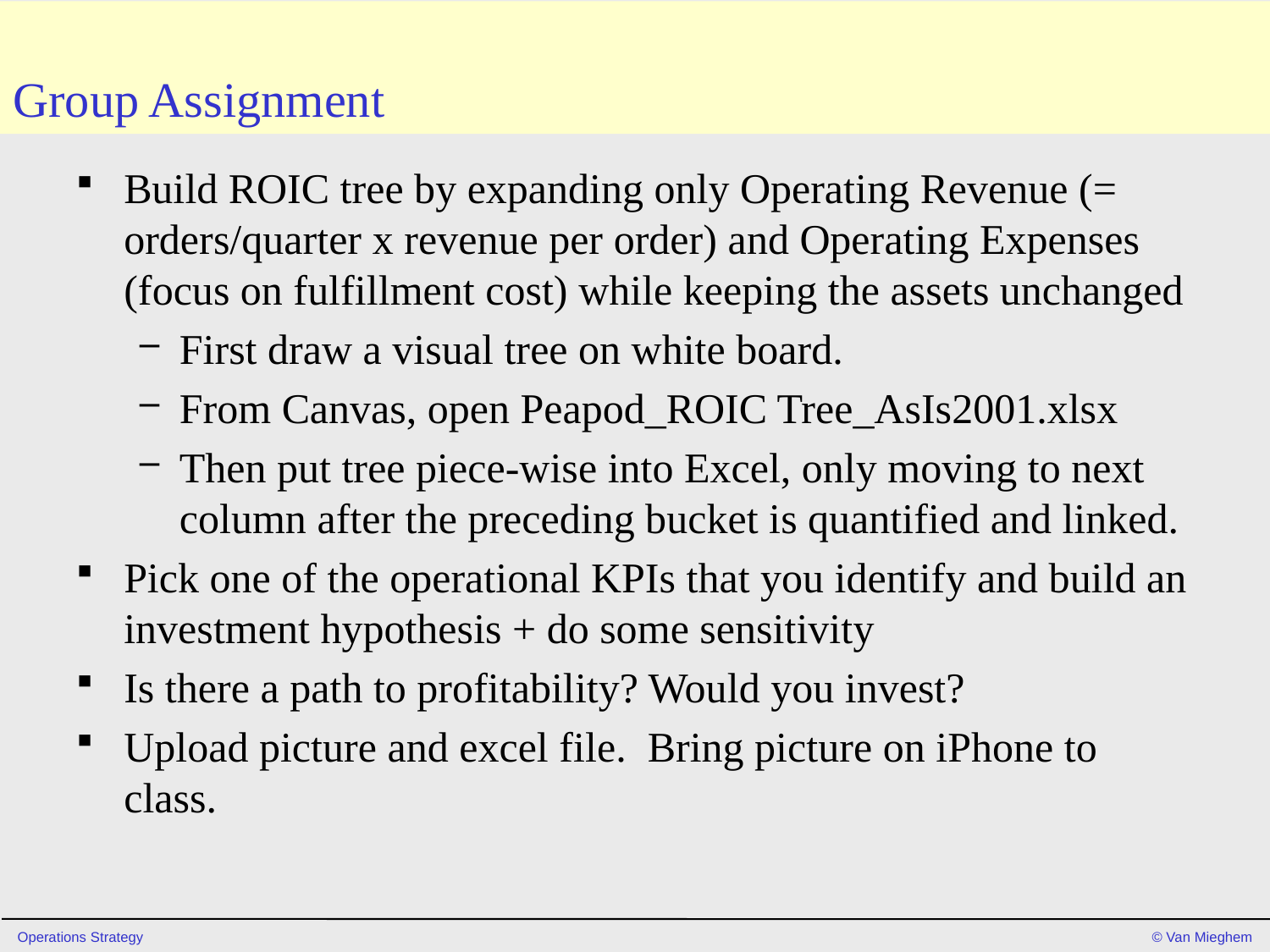

# Group Assignment
Build ROIC tree by expanding only Operating Revenue (= orders/quarter x revenue per order) and Operating Expenses (focus on fulfillment cost) while keeping the assets unchanged
First draw a visual tree on white board.
From Canvas, open Peapod_ROIC Tree_AsIs2001.xlsx
Then put tree piece-wise into Excel, only moving to next column after the preceding bucket is quantified and linked.
Pick one of the operational KPIs that you identify and build an investment hypothesis + do some sensitivity
Is there a path to profitability? Would you invest?
Upload picture and excel file.  Bring picture on iPhone to class.